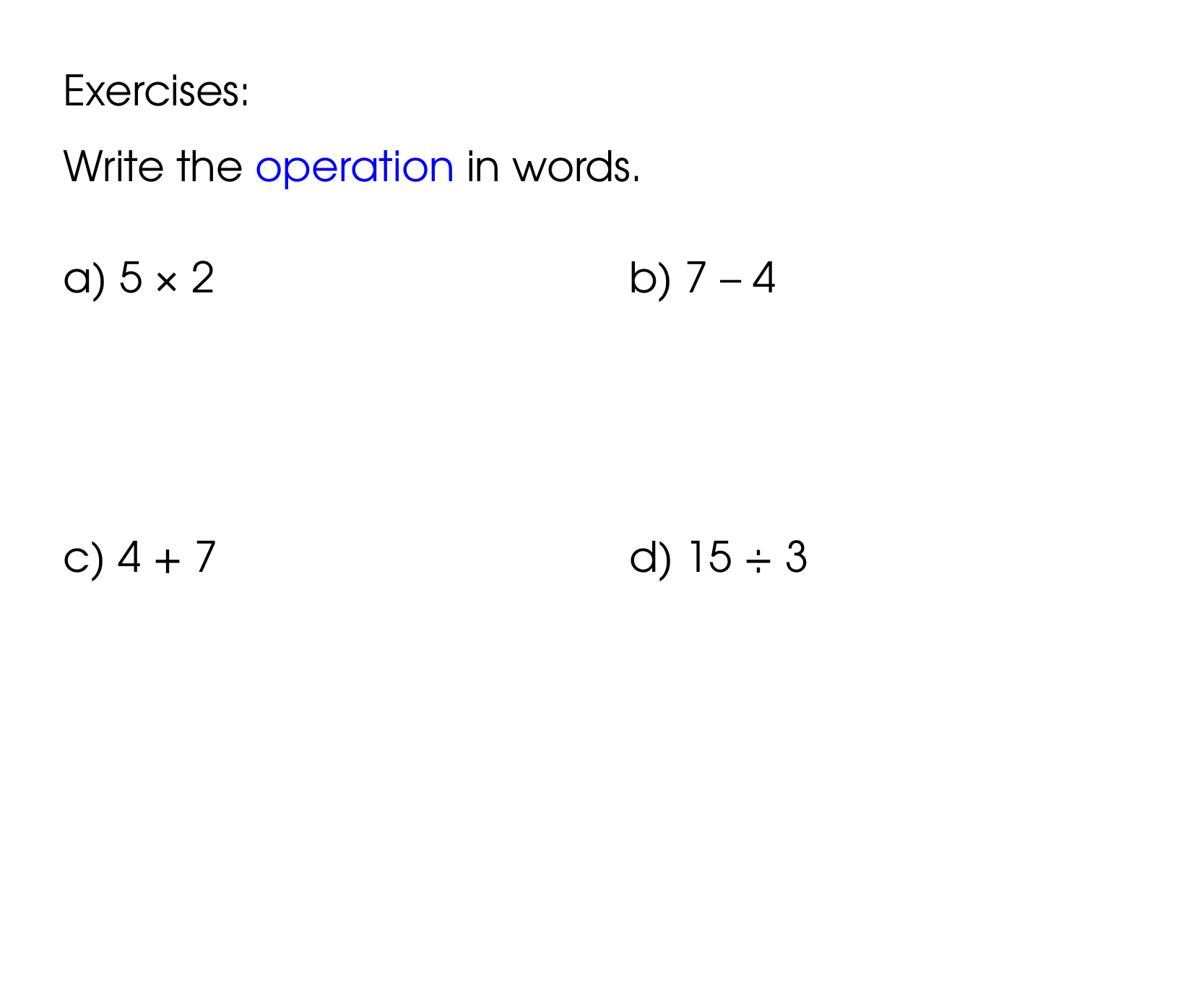

Exercises:
Write the operation in words.
a) 5 × 2
b) 7 – 4
c) 4 + 7
d) 15 ÷ 3